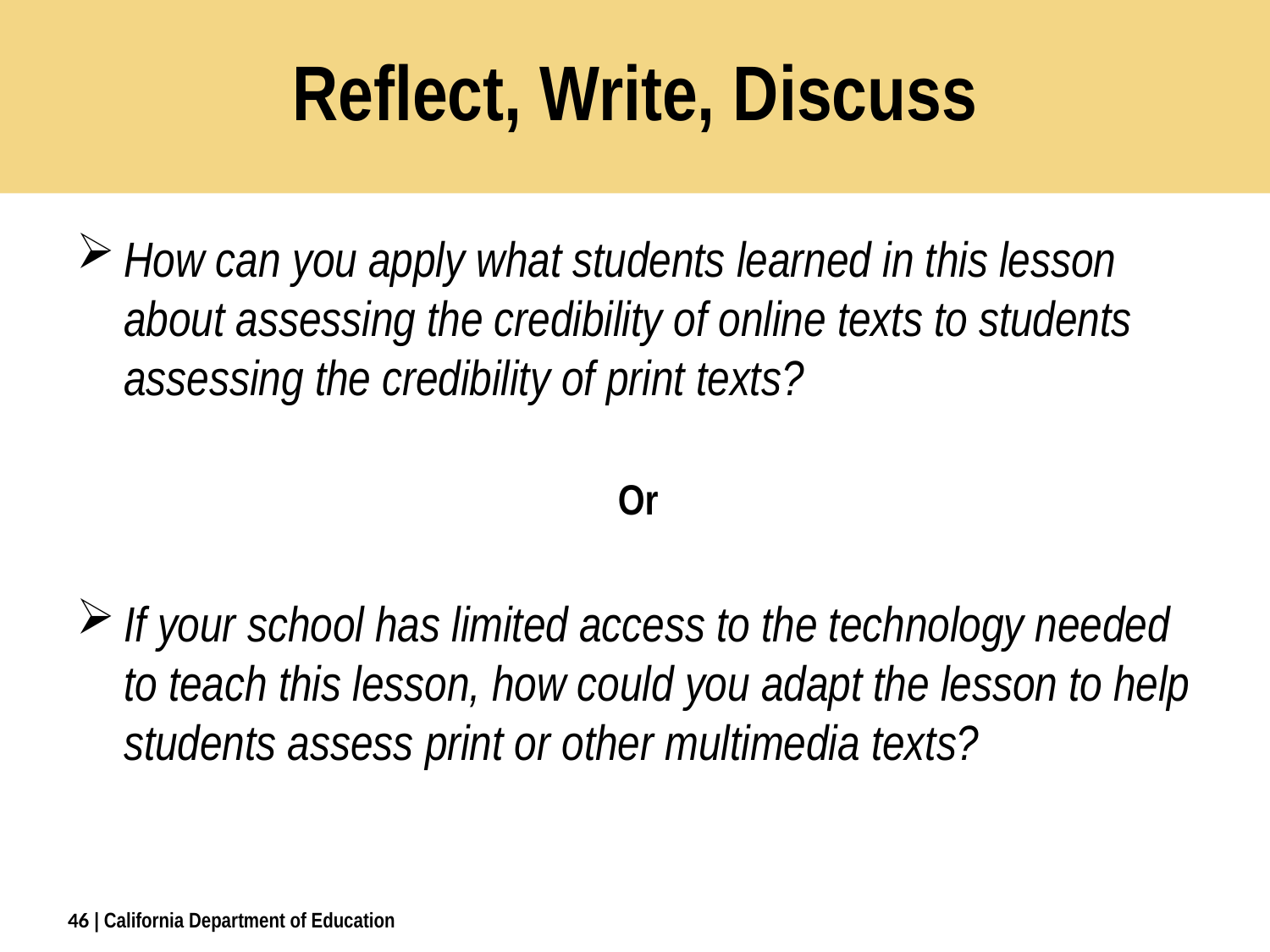

# Reflect, Write, Discuss
How can you apply what students learned in this lesson about assessing the credibility of online texts to students assessing the credibility of print texts?

Or

If your school has limited access to the technology needed to teach this lesson, how could you adapt the lesson to help students assess print or other multimedia texts?
46
| California Department of Education